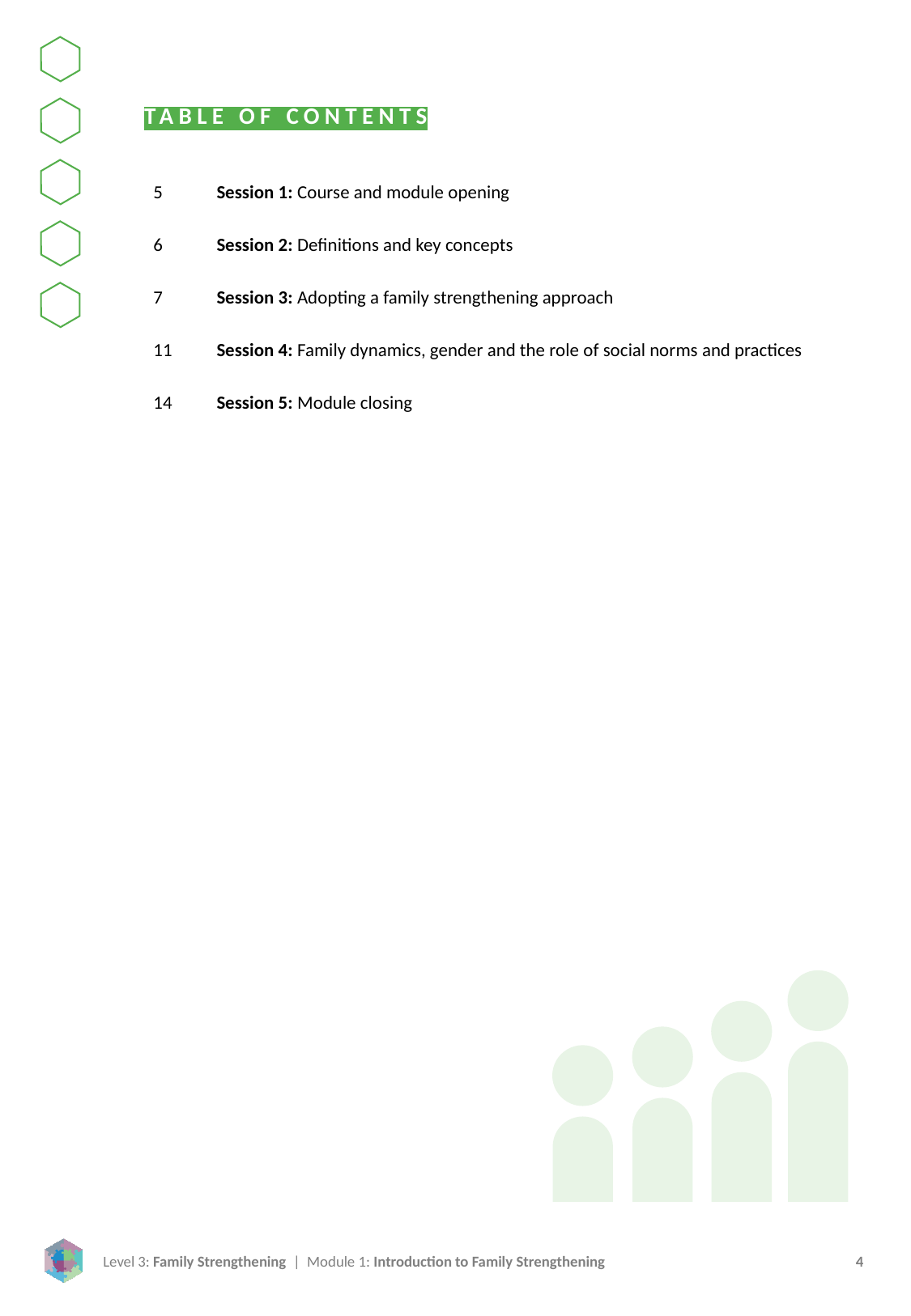

TABLE OF CONTENTS

5
6
7
11
14
Session 1: Course and module opening
Session 2: Definitions and key concepts
Session 3: Adopting a family strengthening approach
Session 4: Family dynamics, gender and the role of social norms and practices
Session 5: Module closing